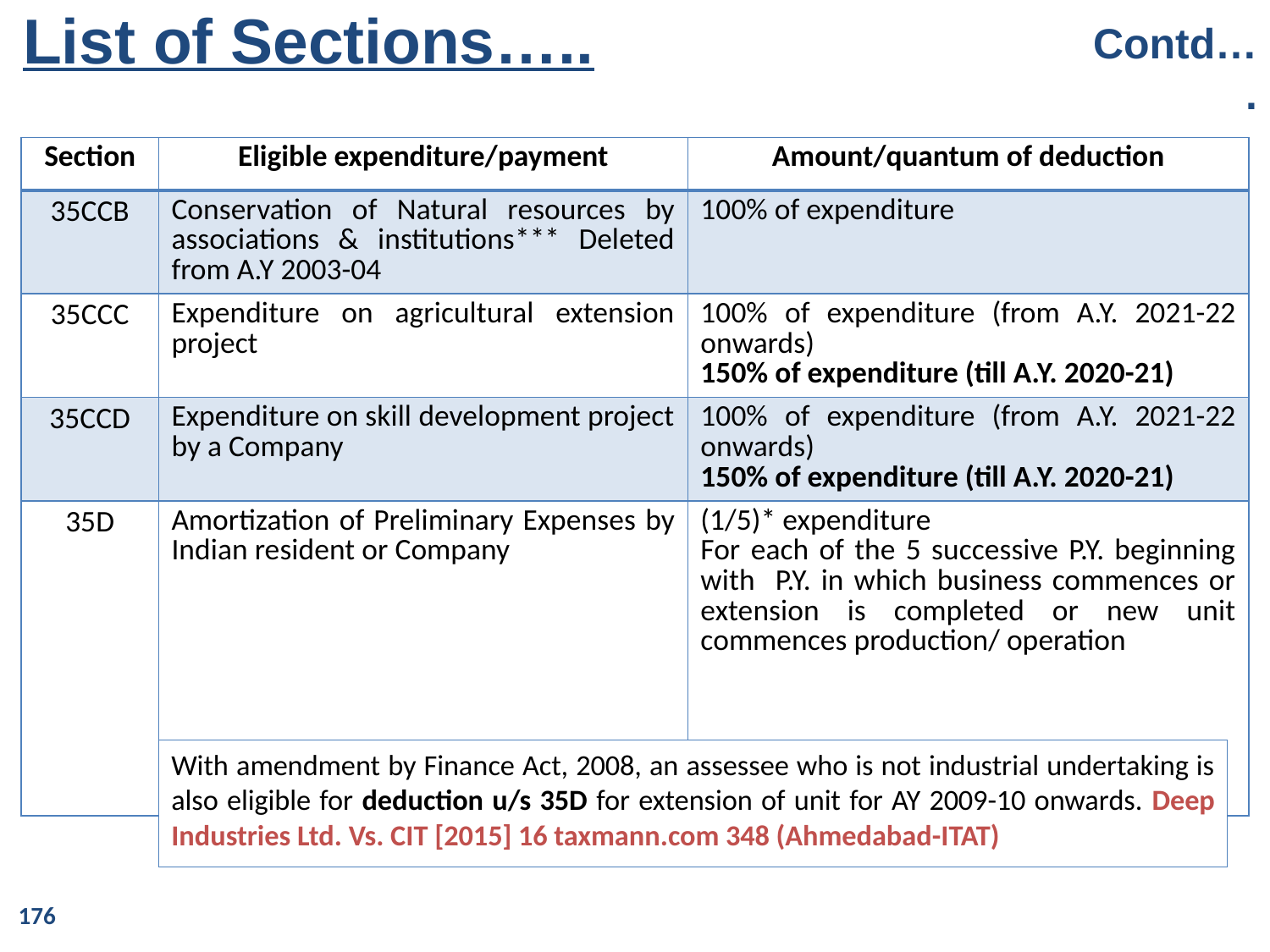

List of Sections…..
Contd….
| Section | Eligible expenditure/payment | Amount/quantum of deduction |
| --- | --- | --- |
| 35CCB | Conservation of Natural resources by associations & institutions\*\*\* Deleted from A.Y 2003-04 | 100% of expenditure |
| 35CCC | Expenditure on agricultural extension project | 100% of expenditure (from A.Y. 2021-22 onwards) 150% of expenditure (till A.Y. 2020-21) |
| 35CCD | Expenditure on skill development project by a Company | 100% of expenditure (from A.Y. 2021-22 onwards) 150% of expenditure (till A.Y. 2020-21) |
| 35D | Amortization of Preliminary Expenses by Indian resident or Company | (1/5)\* expenditure For each of the 5 successive P.Y. beginning with P.Y. in which business commences or extension is completed or new unit commences production/ operation |
With amendment by Finance Act, 2008, an assessee who is not industrial undertaking is also eligible for deduction u/s 35D for extension of unit for AY 2009-10 onwards. Deep Industries Ltd. Vs. CIT [2015] 16 taxmann.com 348 (Ahmedabad-ITAT)
176